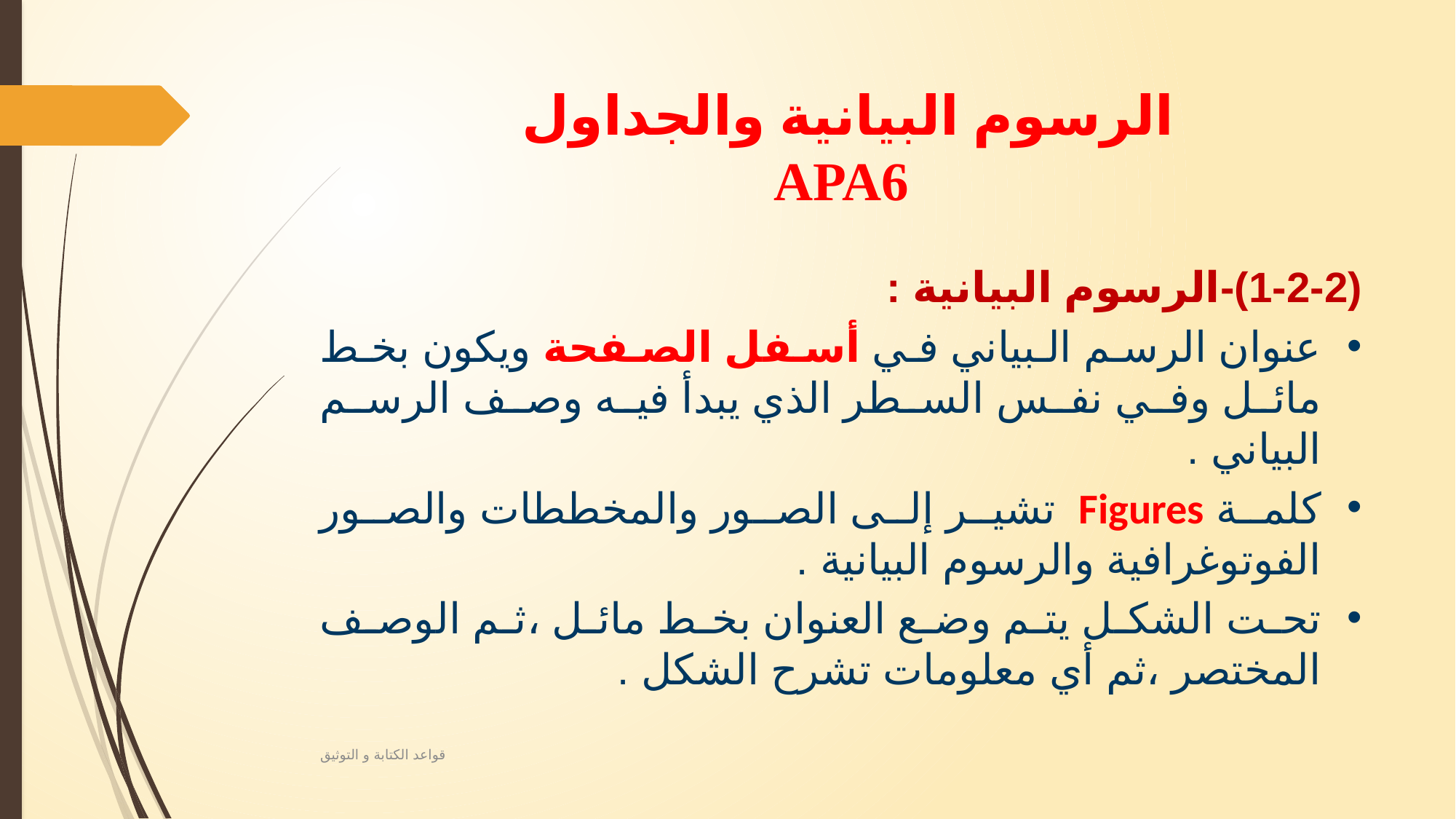

# الرسوم البيانية والجداول APA6
(1-2-2)-الرسوم البيانية :
عنوان الرسم البياني في أسفل الصفحة ويكون بخط مائل وفي نفس السطر الذي يبدأ فيه وصف الرسم البياني .
كلمة Figures  تشير إلى الصور والمخططات والصور الفوتوغرافية والرسوم البيانية .
تحت الشكل يتم وضع العنوان بخط مائل ،ثم الوصف المختصر ،ثم أي معلومات تشرح الشكل .

قواعد الكتابة و التوثيق